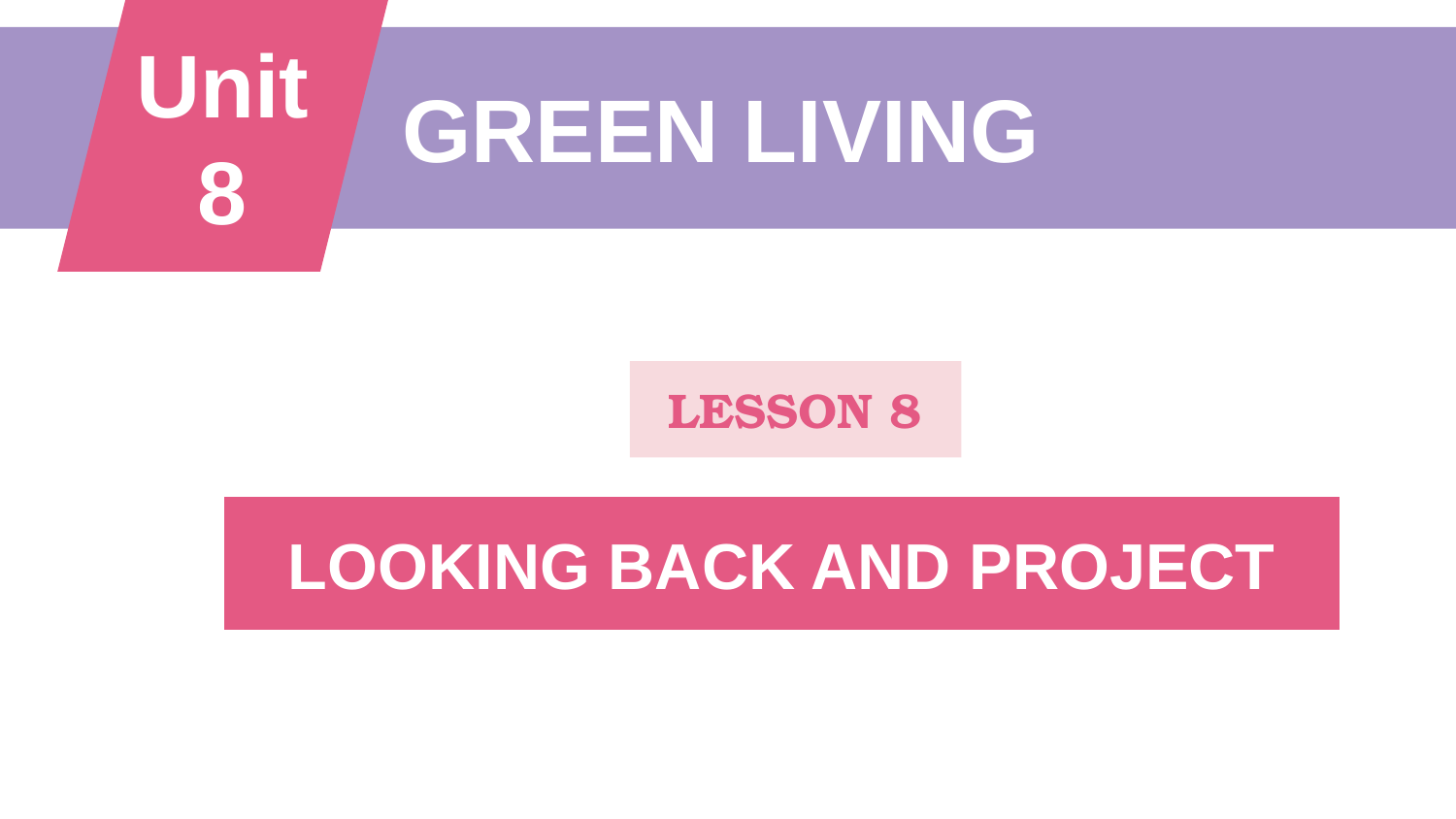

Unit 8

GREEN LIVING
LESSON 8
LOOKING BACK AND PROJECT